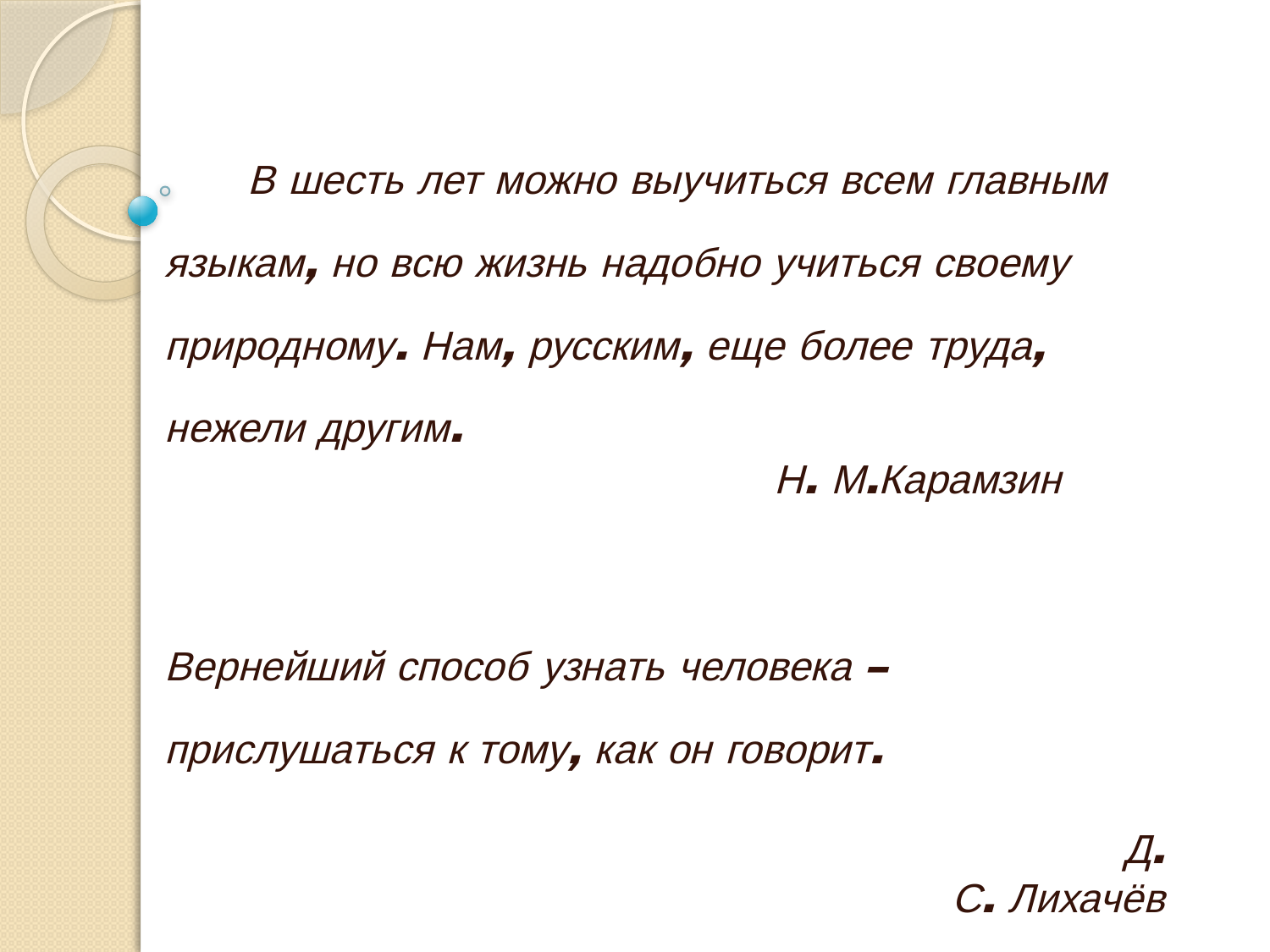

#

          В шесть лет можно выучиться всем главным языкам, но всю жизнь надобно учиться своему природному. Нам, русским, еще более труда, нежели другим.
                                             Н. М.Карамзин

Вернейший способ узнать человека – прислушаться к тому, как он говорит.
                                                                                                                                               Д. С. Лихачёв